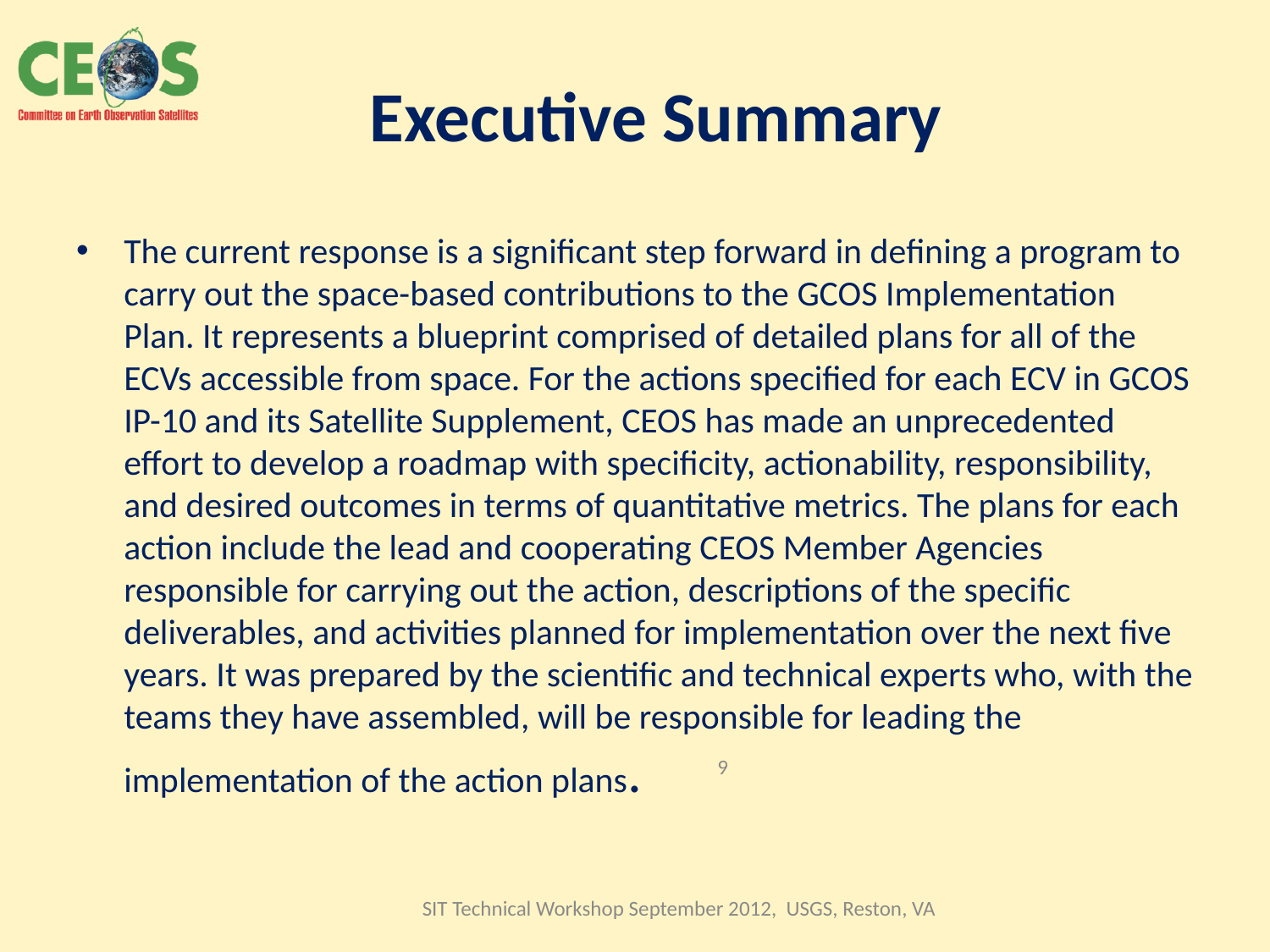

# Executive Summary
The current response is a significant step forward in defining a program to carry out the space-based contributions to the GCOS Implementation Plan. It represents a blueprint comprised of detailed plans for all of the ECVs accessible from space. For the actions specified for each ECV in GCOS IP-10 and its Satellite Supplement, CEOS has made an unprecedented effort to develop a roadmap with specificity, actionability, responsibility, and desired outcomes in terms of quantitative metrics. The plans for each action include the lead and cooperating CEOS Member Agencies responsible for carrying out the action, descriptions of the specific deliverables, and activities planned for implementation over the next five years. It was prepared by the scientific and technical experts who, with the teams they have assembled, will be responsible for leading the implementation of the action plans.

9